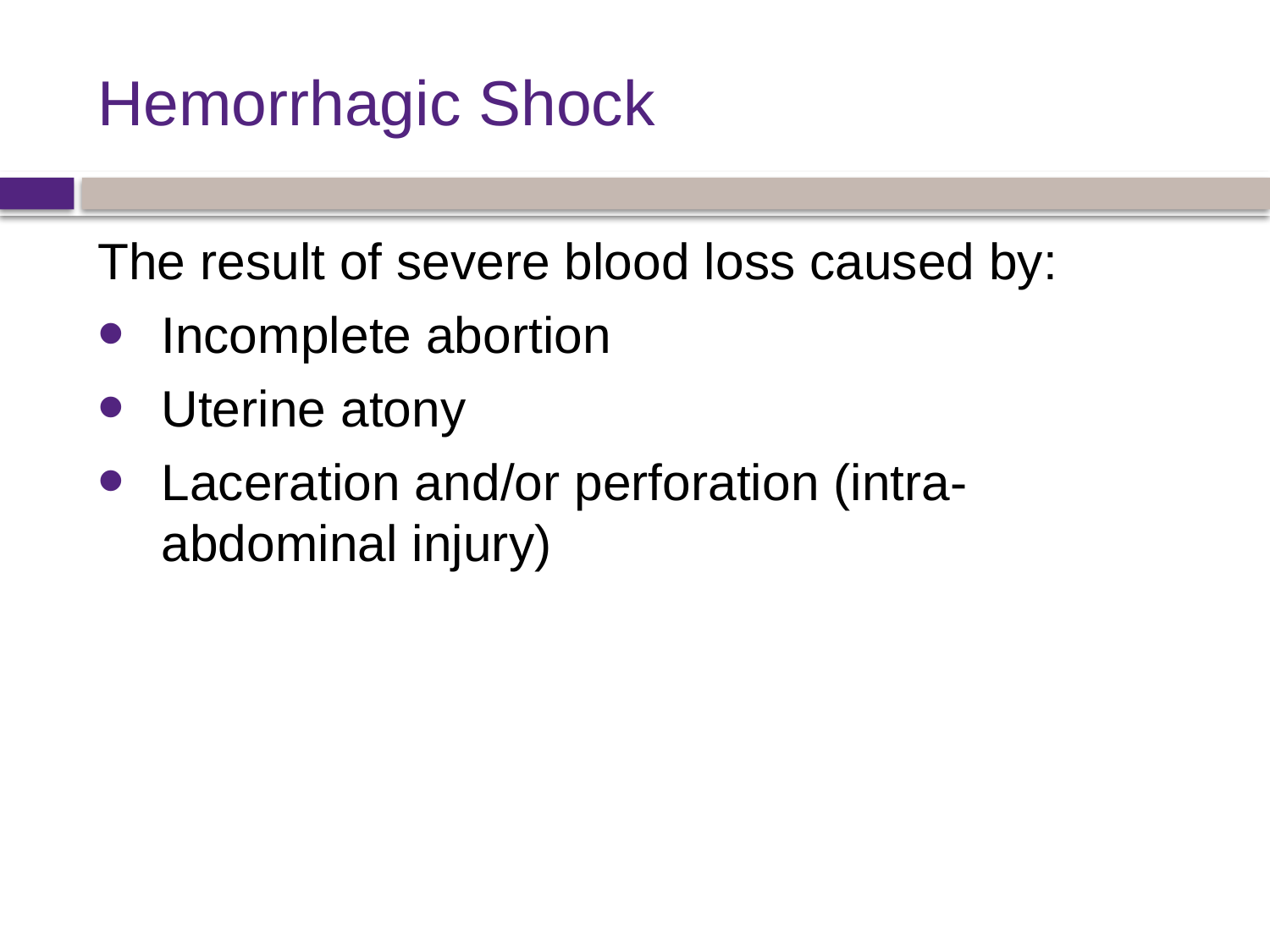

# Hemorrhagic Shock
The result of severe blood loss caused by:
Incomplete abortion
Uterine atony
Laceration and/or perforation (intra-abdominal injury)